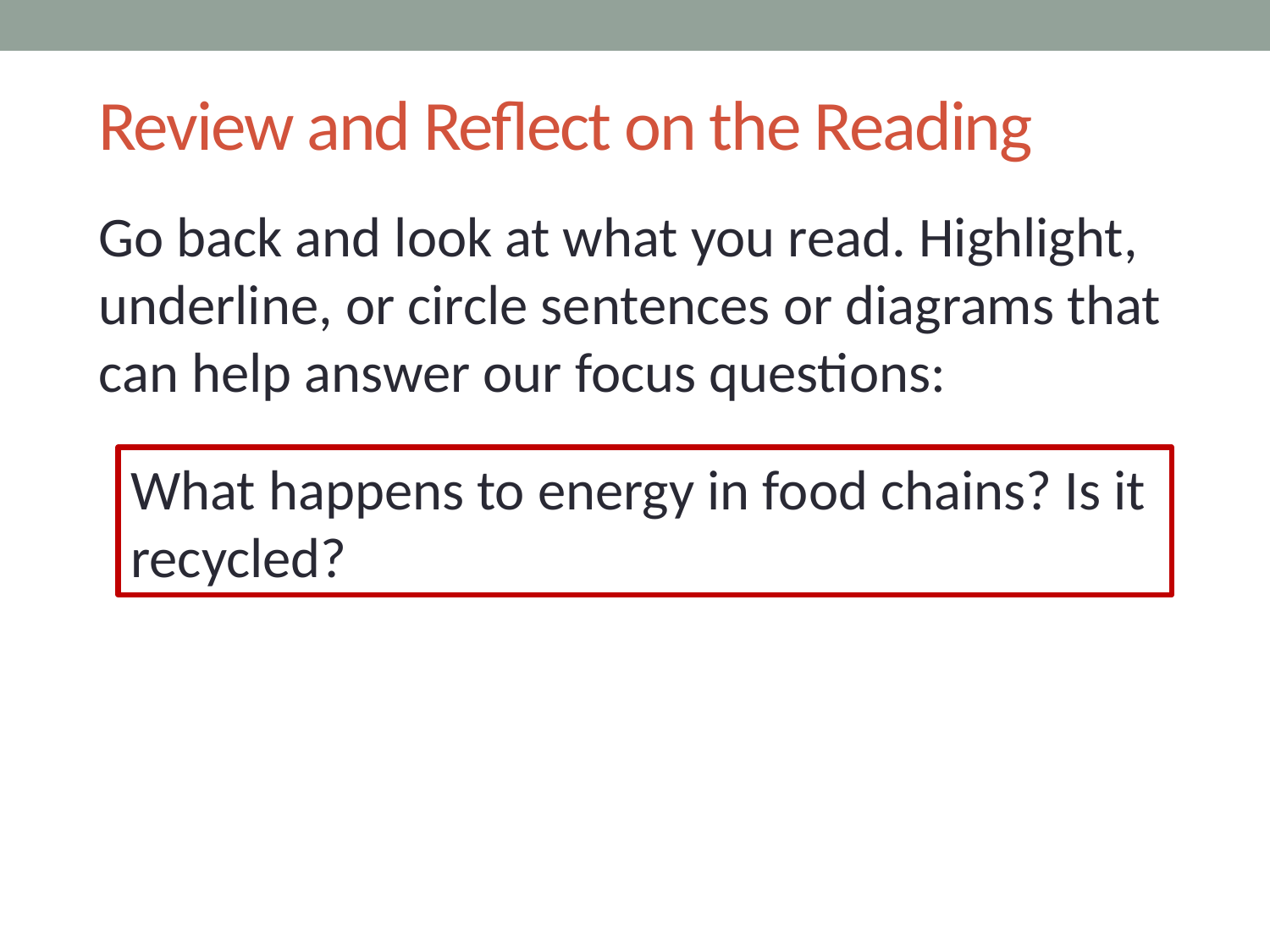

# Review and Reflect on the Reading
Go back and look at what you read. Highlight, underline, or circle sentences or diagrams that can help answer our focus questions:
What happens to energy in food chains? Is it recycled?